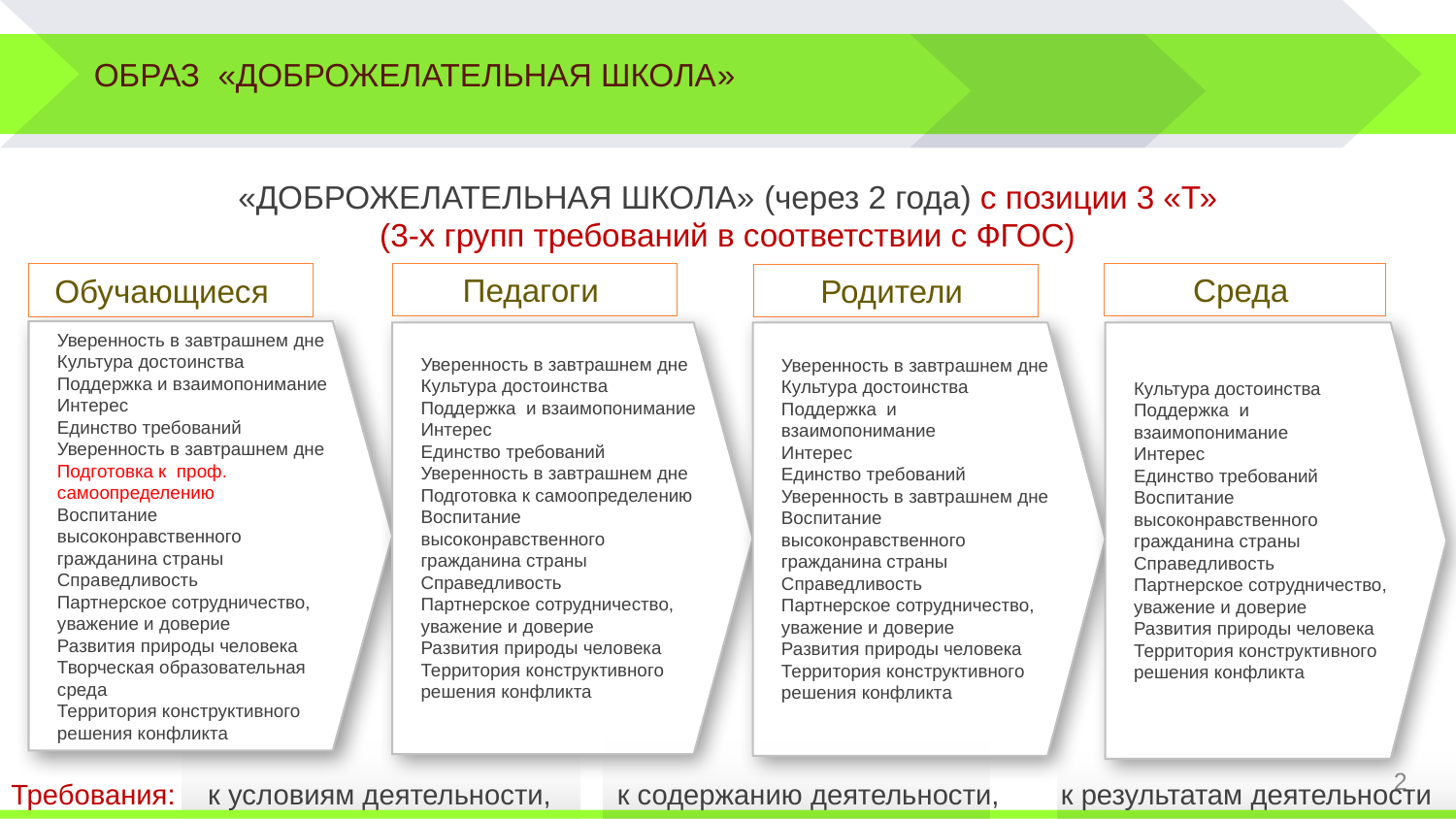

ОБРАЗ  «ДОБРОЖЕЛАТЕЛЬНАЯ ШКОЛА»

 «ДОБРОЖЕЛАТЕЛЬНАЯ ШКОЛА» (через 2 года) с позиции 3 «Т»
(3-х групп требований в соответствии с ФГОС)

Среда
Педагоги
Обучающиеся
Родители

Уверенность в завтрашнем дне
Культура достоинства
Поддержка и взаимопонимание
Интерес
Единство требований
Уверенность в завтрашнем дне
Подготовка к  проф. самоопределению
Воспитание высоконравственного гражданина страны
Справедливость
Партнерское сотрудничество, уважение и доверие
Развития природы человека
Творческая образовательная среда
Территория конструктивного решения конфликта

Уверенность в завтрашнем дне
Культура достоинства
Поддержка  и взаимопонимание
Интерес
Единство требований
Уверенность в завтрашнем дне
Подготовка к самоопределению
Воспитание высоконравственного гражданина страны
Справедливость
Партнерское сотрудничество, уважение и доверие
Развития природы человека
Территория конструктивного решения конфликта

Культура достоинства
Поддержка  и взаимопонимание
Интерес
Единство требований
Воспитание высоконравственного гражданина страны
Справедливость
Партнерское сотрудничество, уважение и доверие
Развития природы человека
Территория конструктивного решения конфликта

Уверенность в завтрашнем дне
Культура достоинства
Поддержка  и взаимопонимание
Интерес
Единство требований
Уверенность в завтрашнем дне
Воспитание высоконравственного гражданина страны
Справедливость
Партнерское сотрудничество, уважение и доверие
Развития природы человека
Территория конструктивного решения конфликта

2
Требования:
к условиям деятельности,
к содержанию деятельности,
к результатам деятельности